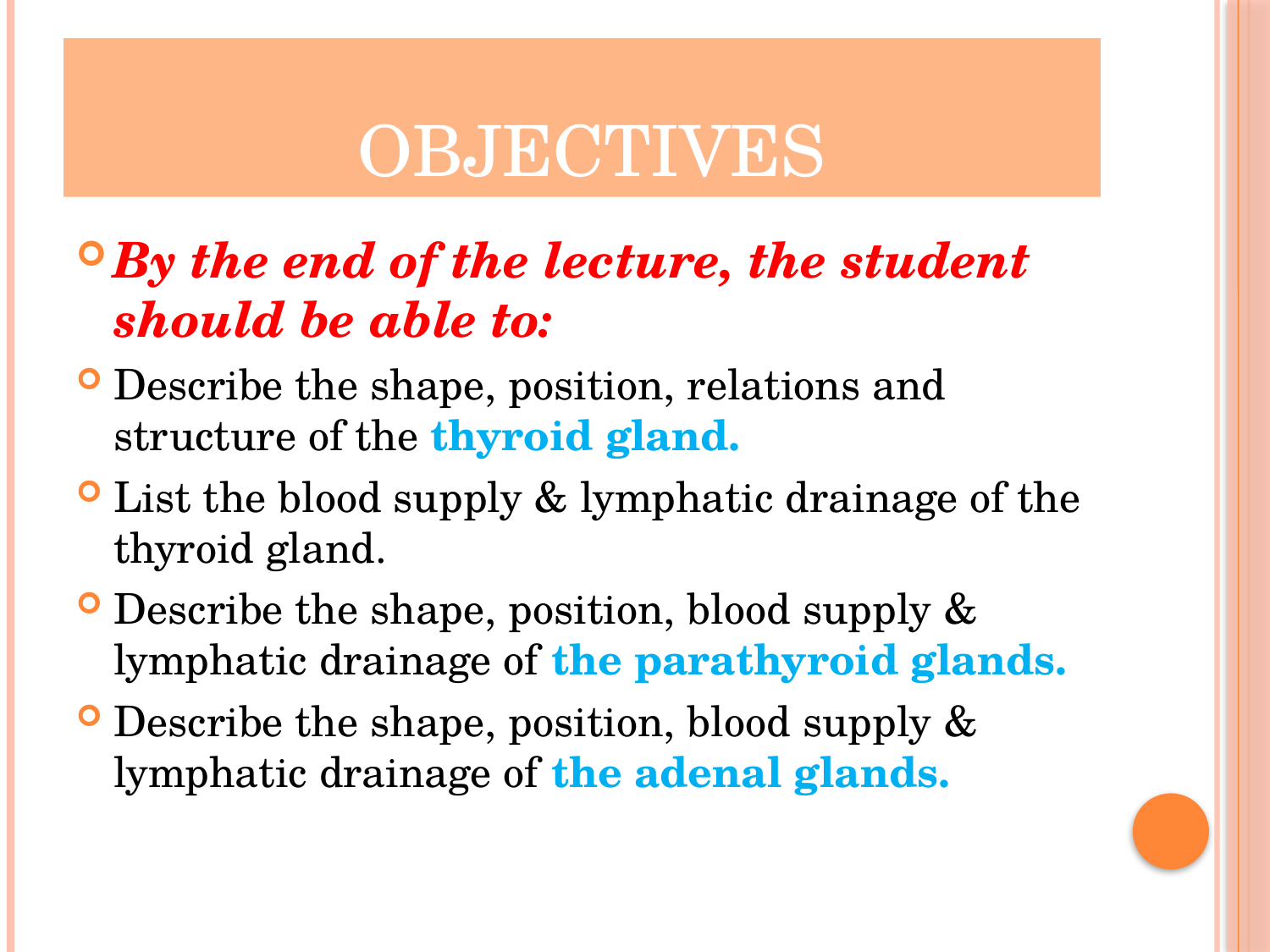

# OBJECTIVES
By the end of the lecture, the student should be able to:
Describe the shape, position, relations and structure of the thyroid gland.
List the blood supply & lymphatic drainage of the thyroid gland.
Describe the shape, position, blood supply & lymphatic drainage of the parathyroid glands.
Describe the shape, position, blood supply & lymphatic drainage of the adenal glands.